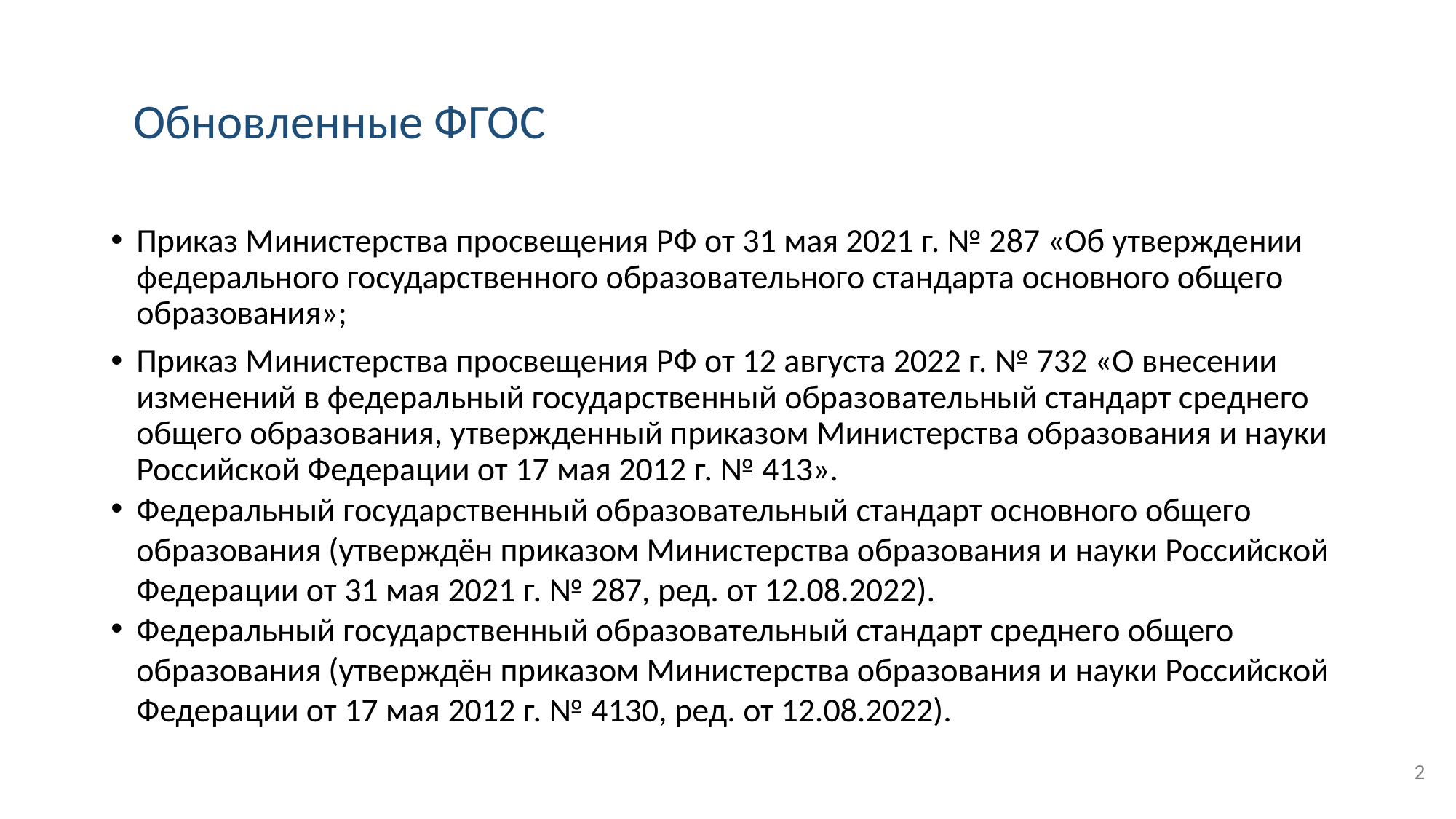

# Обновленные ФГОС
Приказ Министерства просвещения РФ от 31 мая 2021 г. № 287 «Об утверждении федерального государственного образовательного стандарта основного общего образования»;
Приказ Министерства просвещения РФ от 12 августа 2022 г. № 732 «О внесении изменений в федеральный государственный образовательный стандарт среднего общего образования, утвержденный приказом Министерства образования и науки Российской Федерации от 17 мая 2012 г. № 413».
Федеральный государственный образовательный стандарт основного общего образования (утверждён приказом Министерства образования и науки Российской Федерации от 31 мая 2021 г. № 287, ред. от 12.08.2022).
Федеральный государственный образовательный стандарт среднего общего образования (утверждён приказом Министерства образования и науки Российской Федерации от 17 мая 2012 г. № 4130, ред. от 12.08.2022).

2